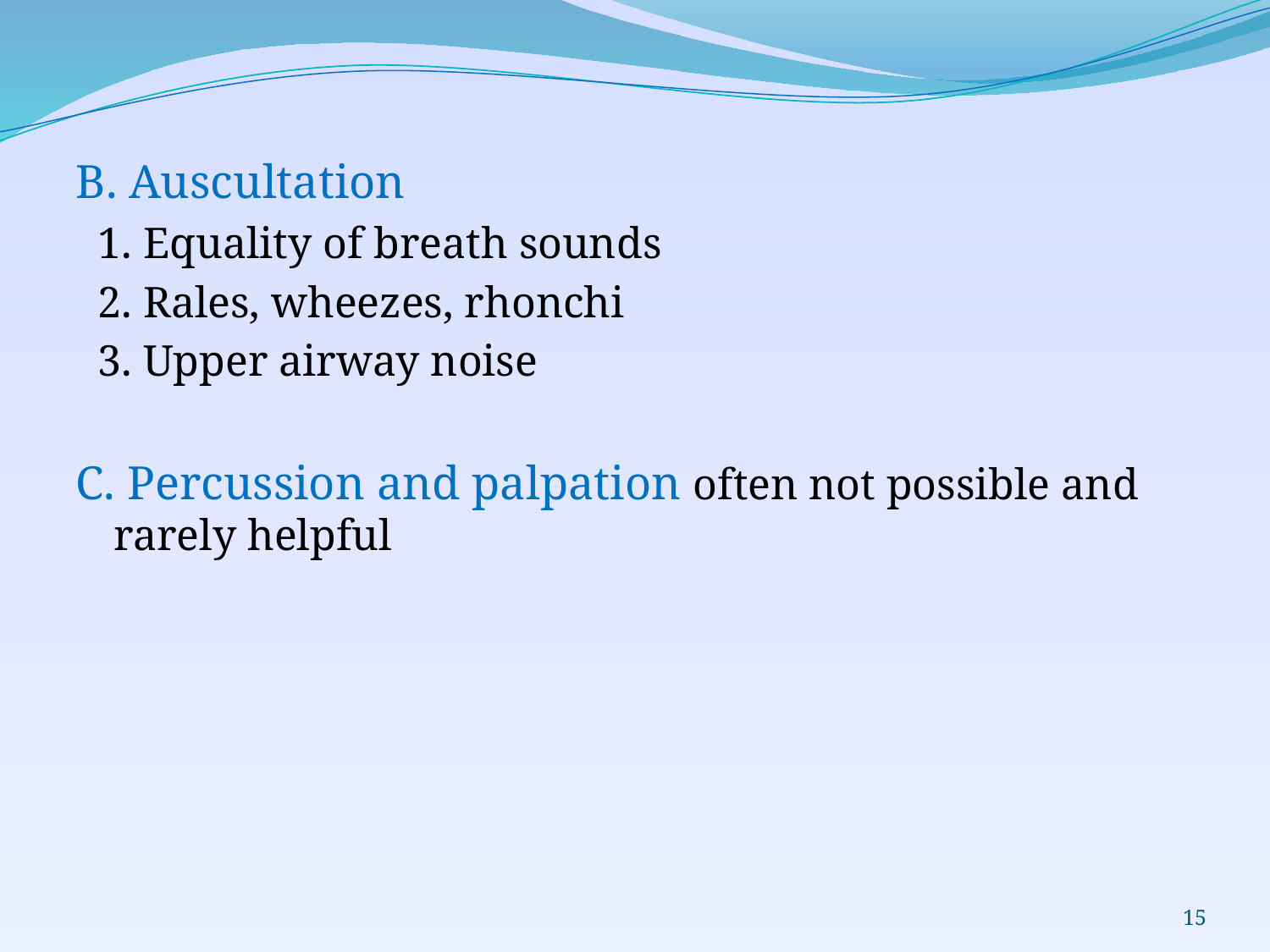

B. Auscultation
  1. Equality of breath sounds
  2. Rales, wheezes, rhonchi
  3. Upper airway noise

C. Percussion and palpation often not possible and rarely helpful

15